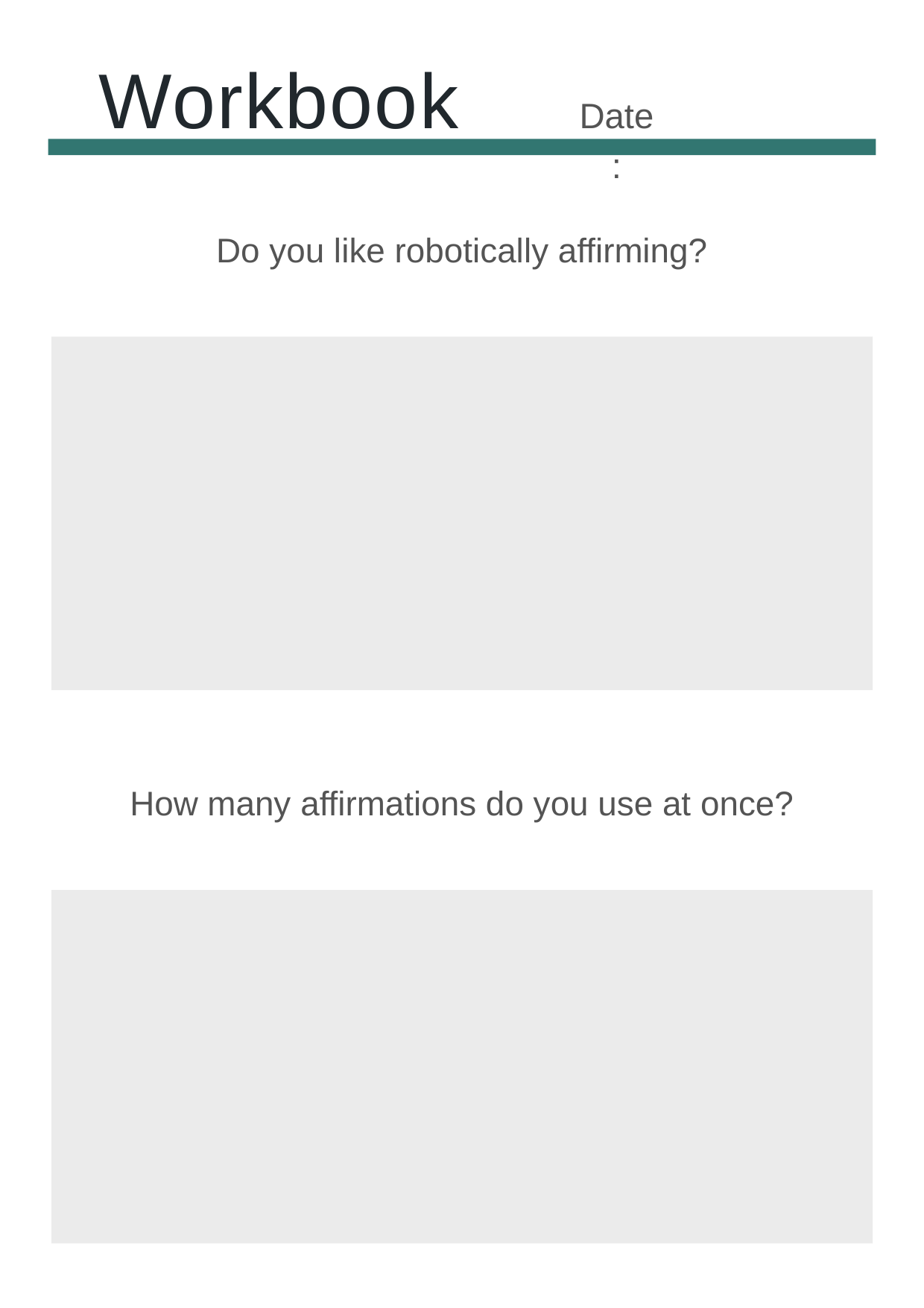

Workbook
Date:

Do you like robotically affirming?

How many affirmations do you use at once?